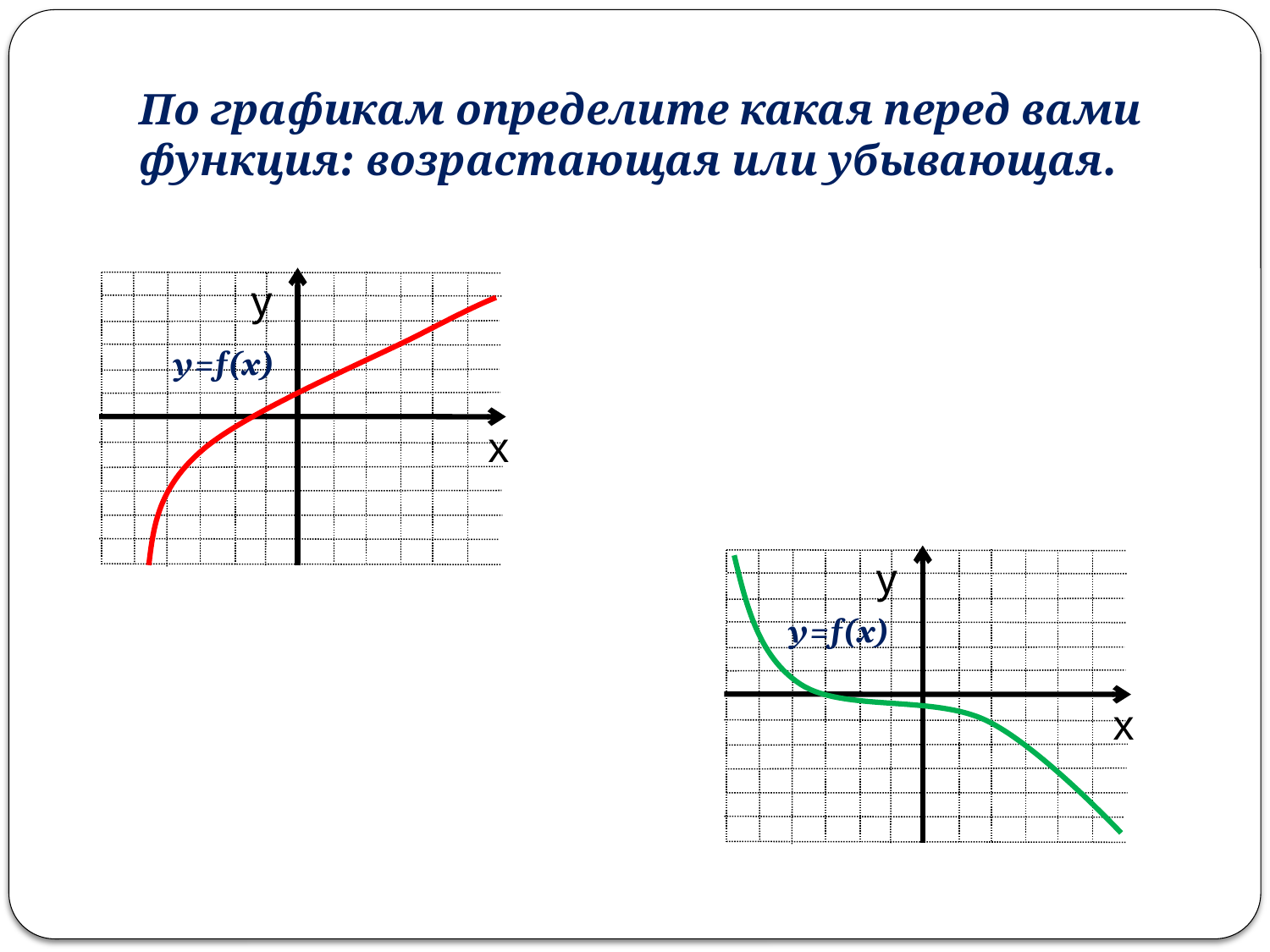

# По графикам определите какая перед вами функция: возрастающая или убывающая.
у

х

y=f(x)
у

х

y=f(x)